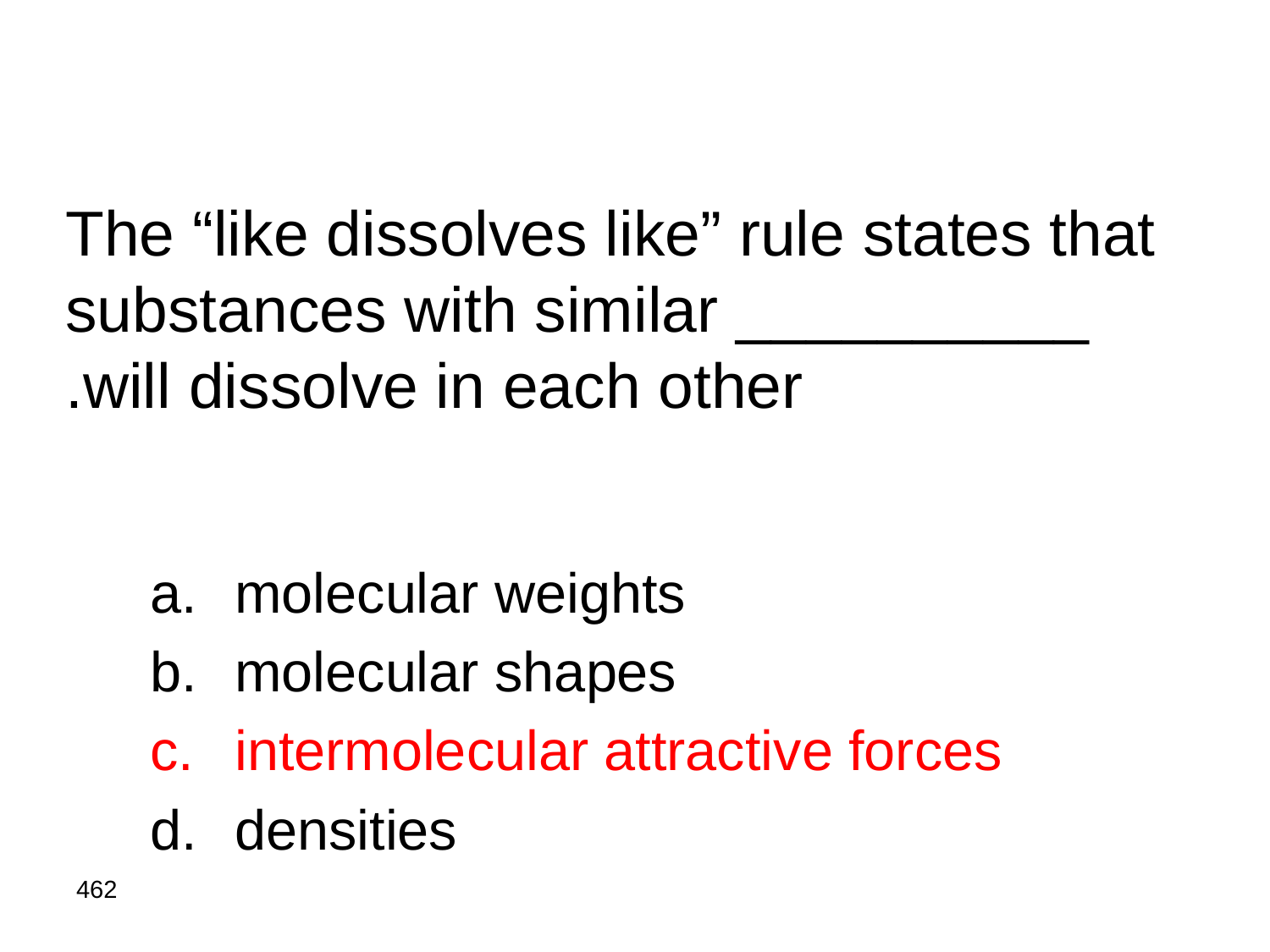

# The “like dissolves like” rule states that substances with similar __________ will dissolve in each other.
molecular weights
molecular shapes
intermolecular attractive forces
densities
462